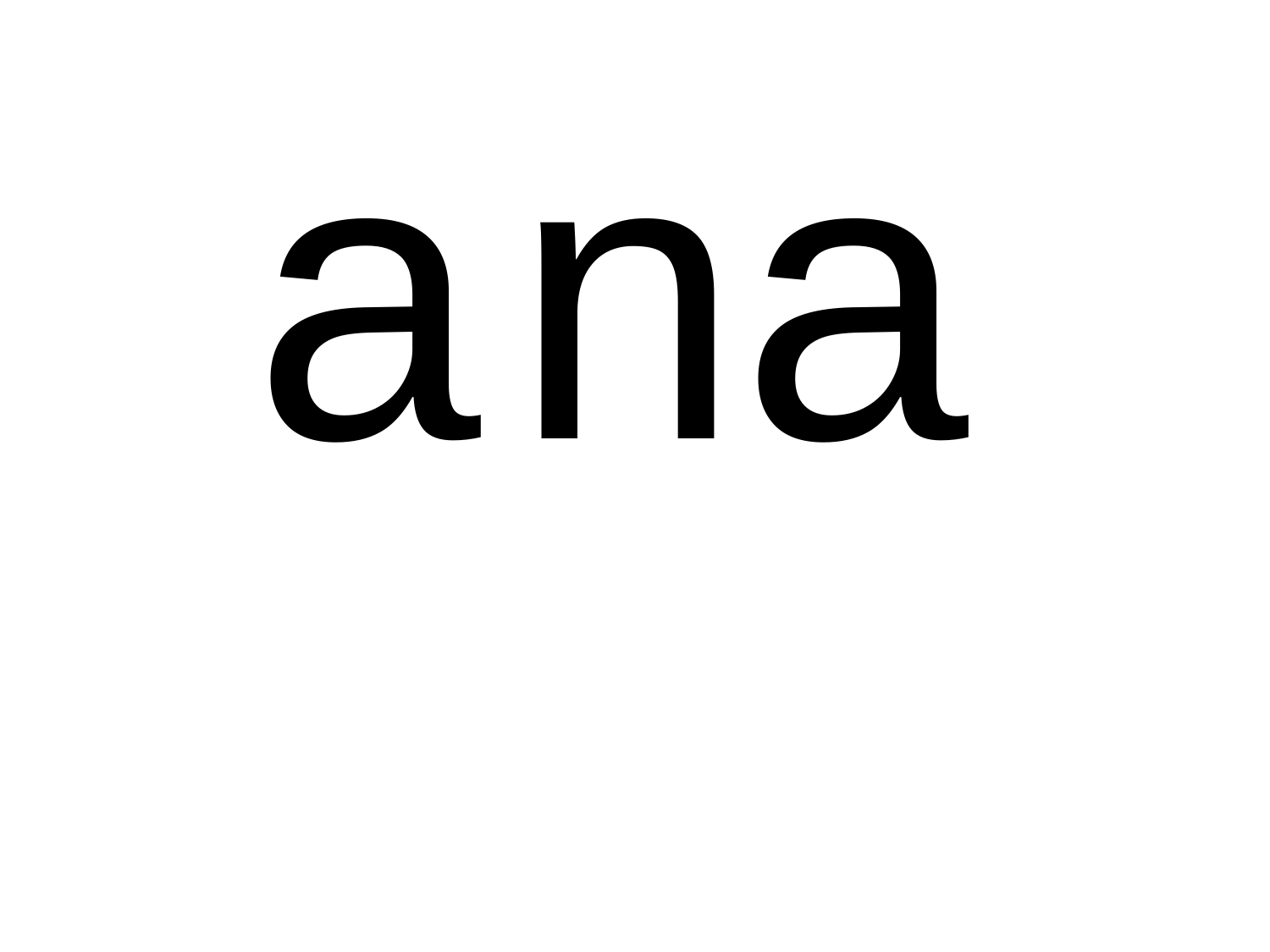

| a |
| --- |
| na |
| --- |